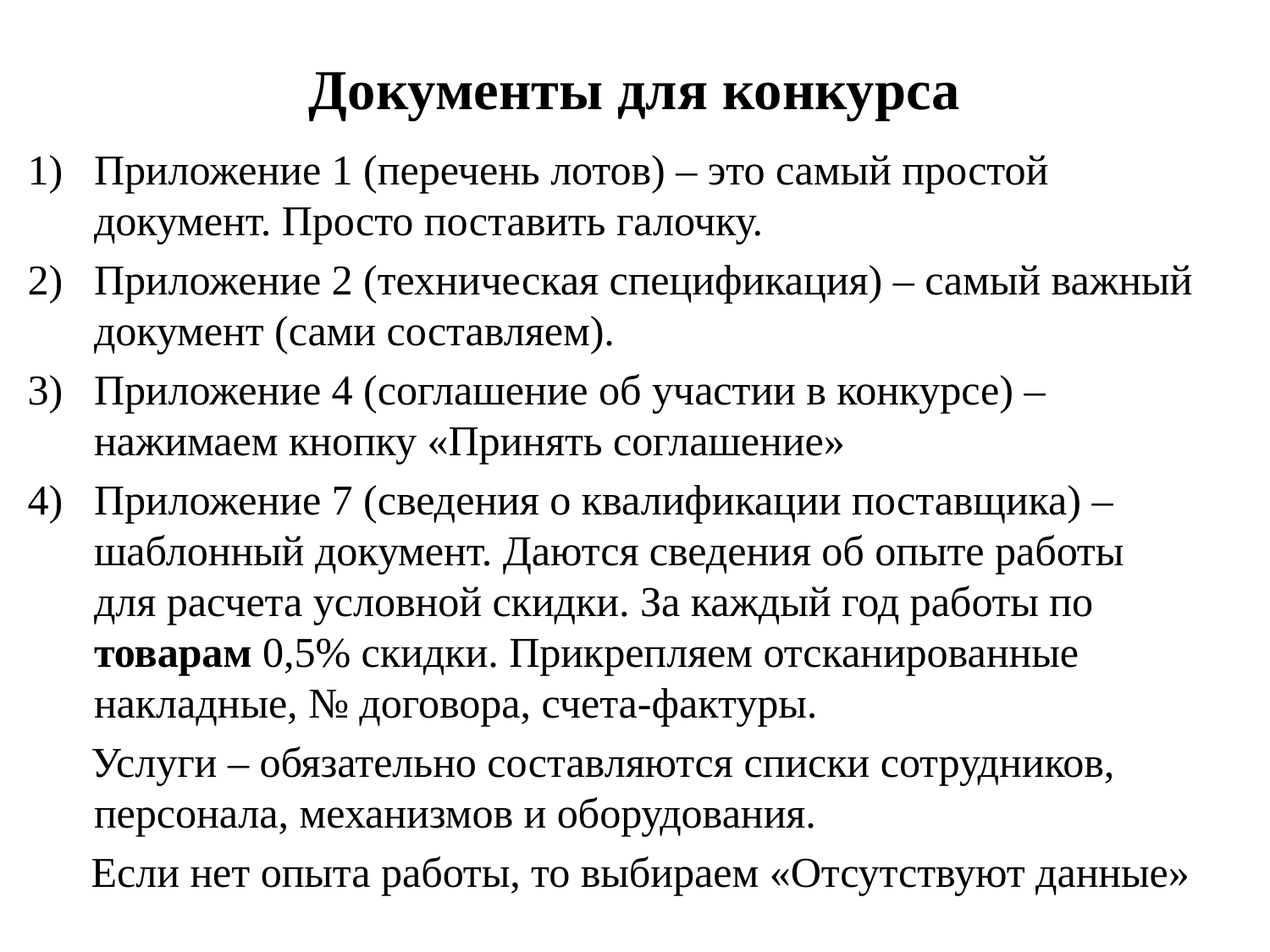

# Документы для конкурса
Приложение 1 (перечень лотов) – это самый простой документ. Просто поставить галочку.
Приложение 2 (техническая спецификация) – самый важный документ (сами составляем).
Приложение 4 (соглашение об участии в конкурсе) – нажимаем кнопку «Принять соглашение»
Приложение 7 (сведения о квалификации поставщика) – шаблонный документ. Даются сведения об опыте работы для расчета условной скидки. За каждый год работы по товарам 0,5% скидки. Прикрепляем отсканированные накладные, № договора, счета-фактуры.
      Услуги – обязательно составляются списки сотрудников, персонала, механизмов и оборудования.
      Если нет опыта работы, то выбираем «Отсутствуют данные»